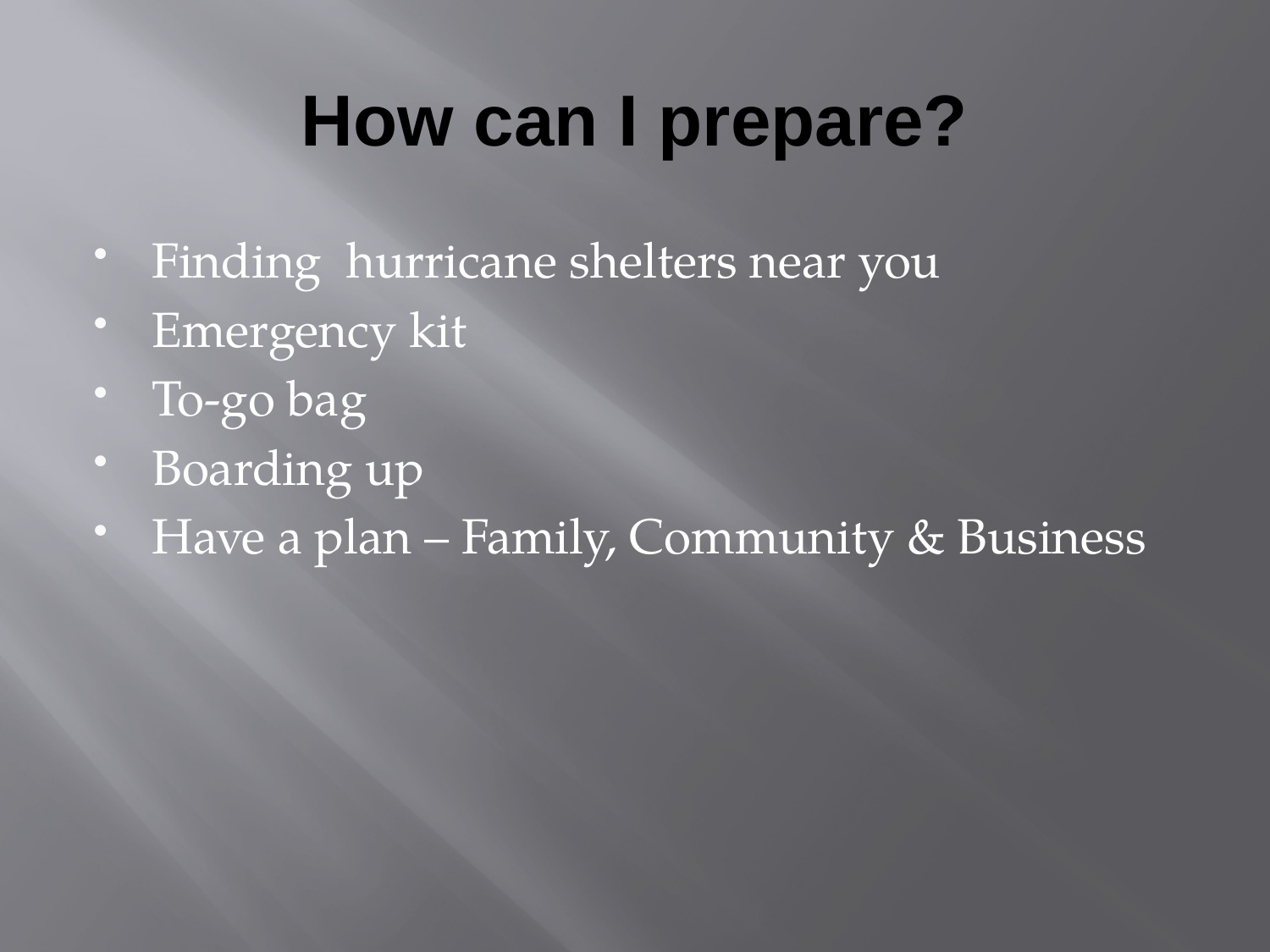

# How can I prepare?
Finding  hurricane shelters near you
Emergency kit
To-go bag
Boarding up
Have a plan – Family, Community & Business